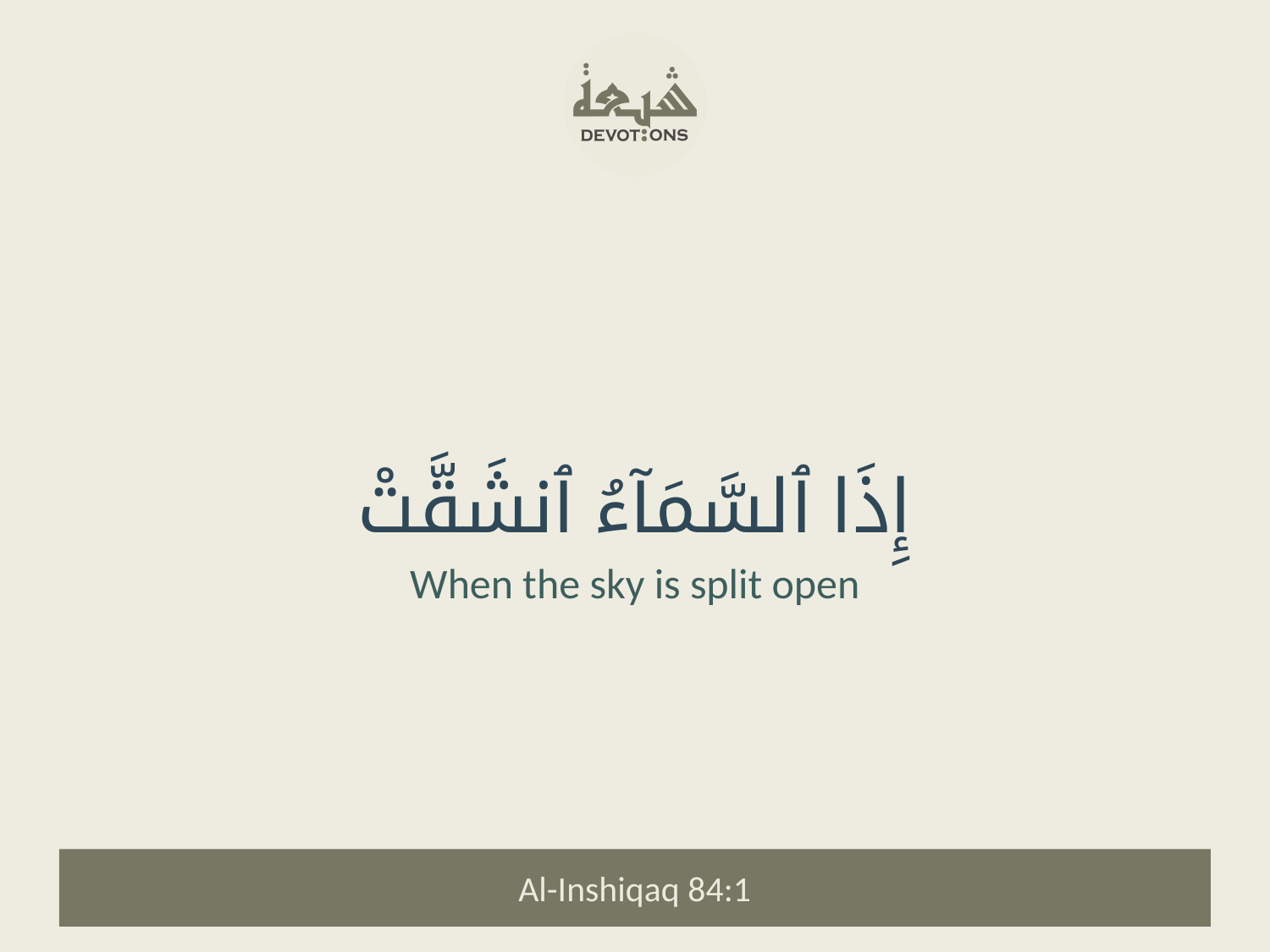

إِذَا ٱلسَّمَآءُ ٱنشَقَّتْ
When the sky is split open
Al-Inshiqaq 84:1